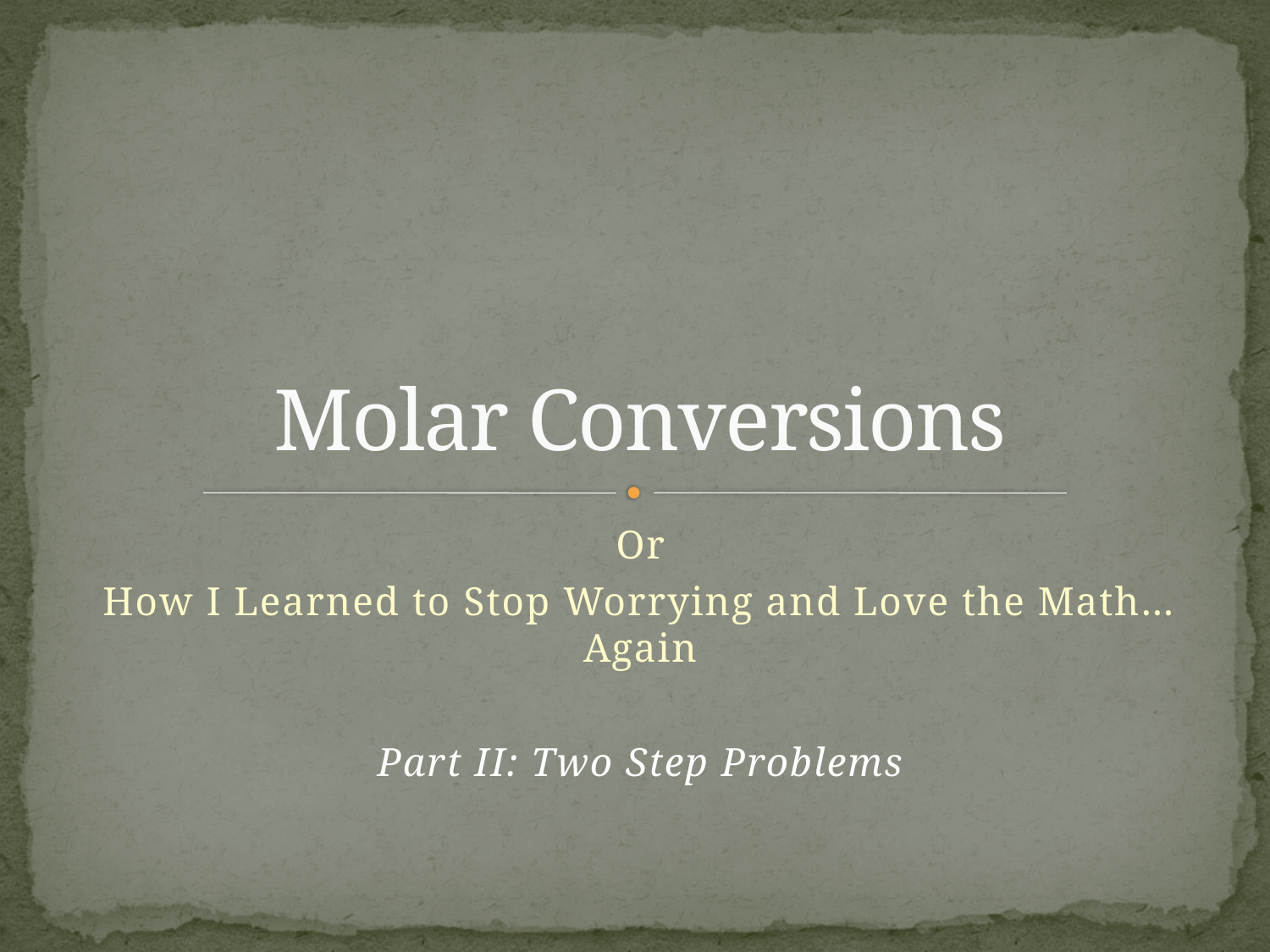

# Molar Conversions
Or
How I Learned to Stop Worrying and Love the Math… Again

Part II: Two Step Problems